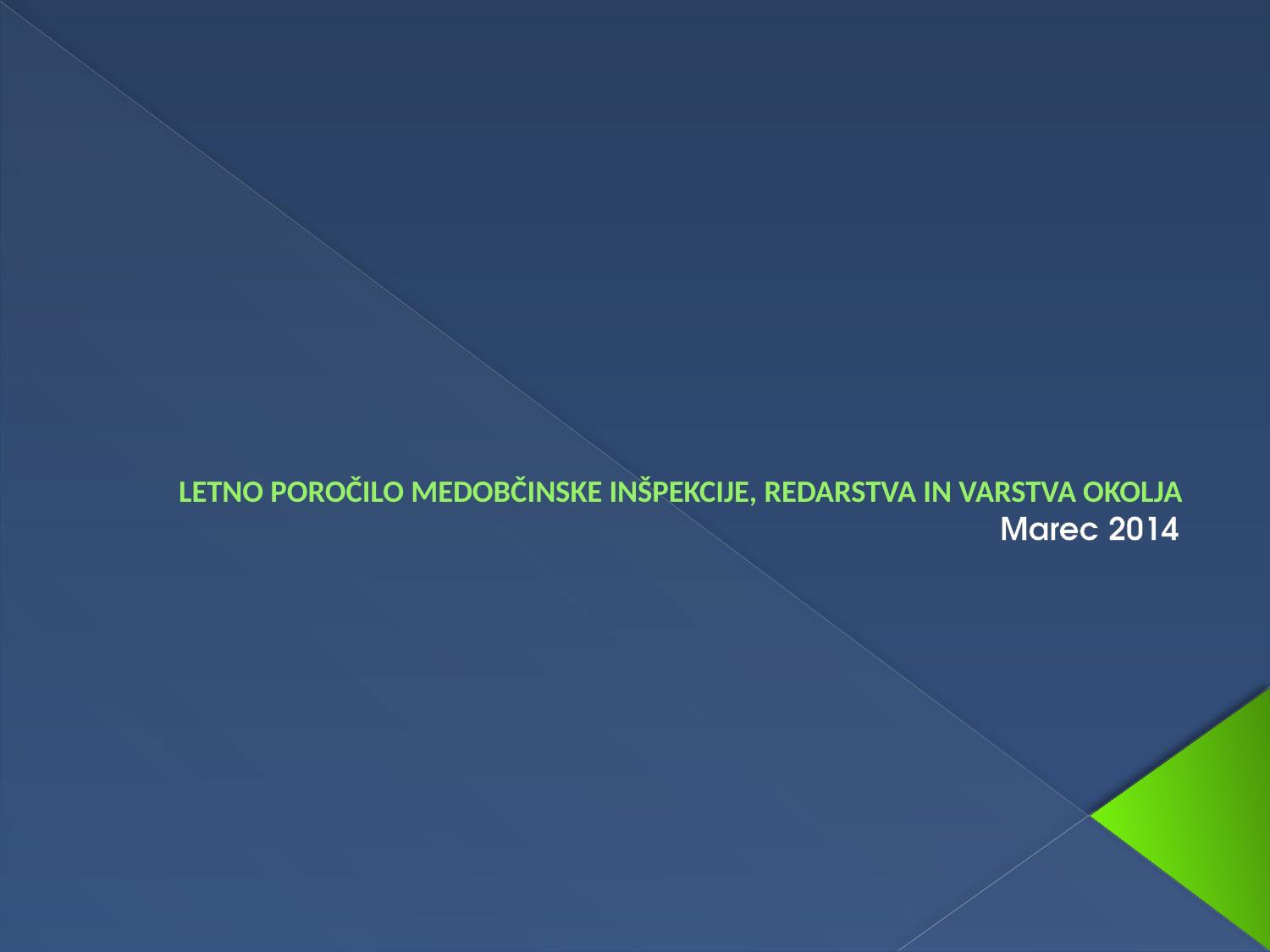

Marec 2014

# LETNO POROČILO MEDOBČINSKE INŠPEKCIJE, REDARSTVA IN VARSTVA OKOLJA